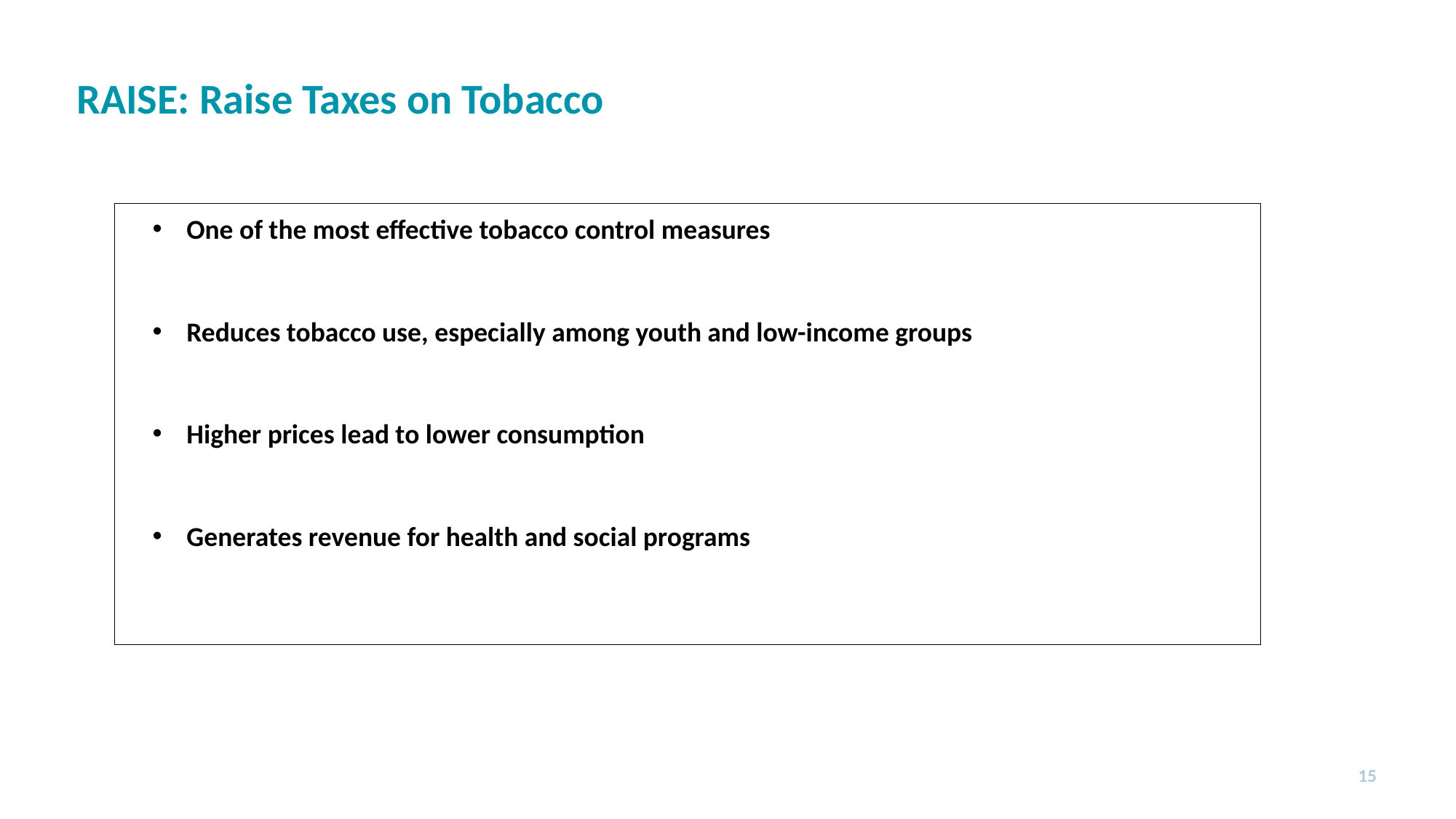

# RAISE: Raise Taxes on Tobacco
One of the most effective tobacco control measures

Reduces tobacco use, especially among youth and low-income groups

Higher prices lead to lower consumption

Generates revenue for health and social programs
15